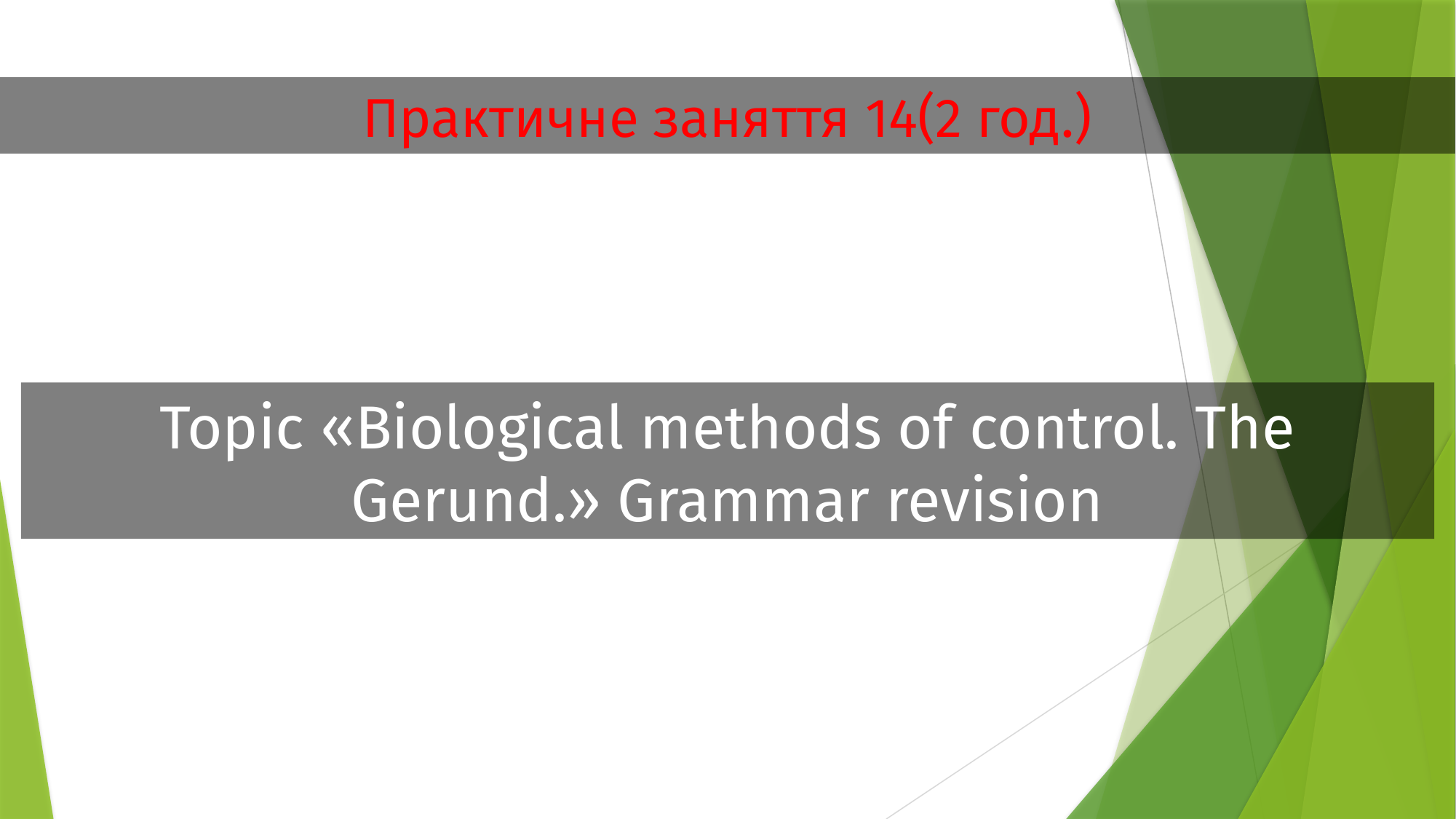

Практичне заняття 14(2 год.)
Topic «Biological methods of control. The Gerund.» Grammar revision